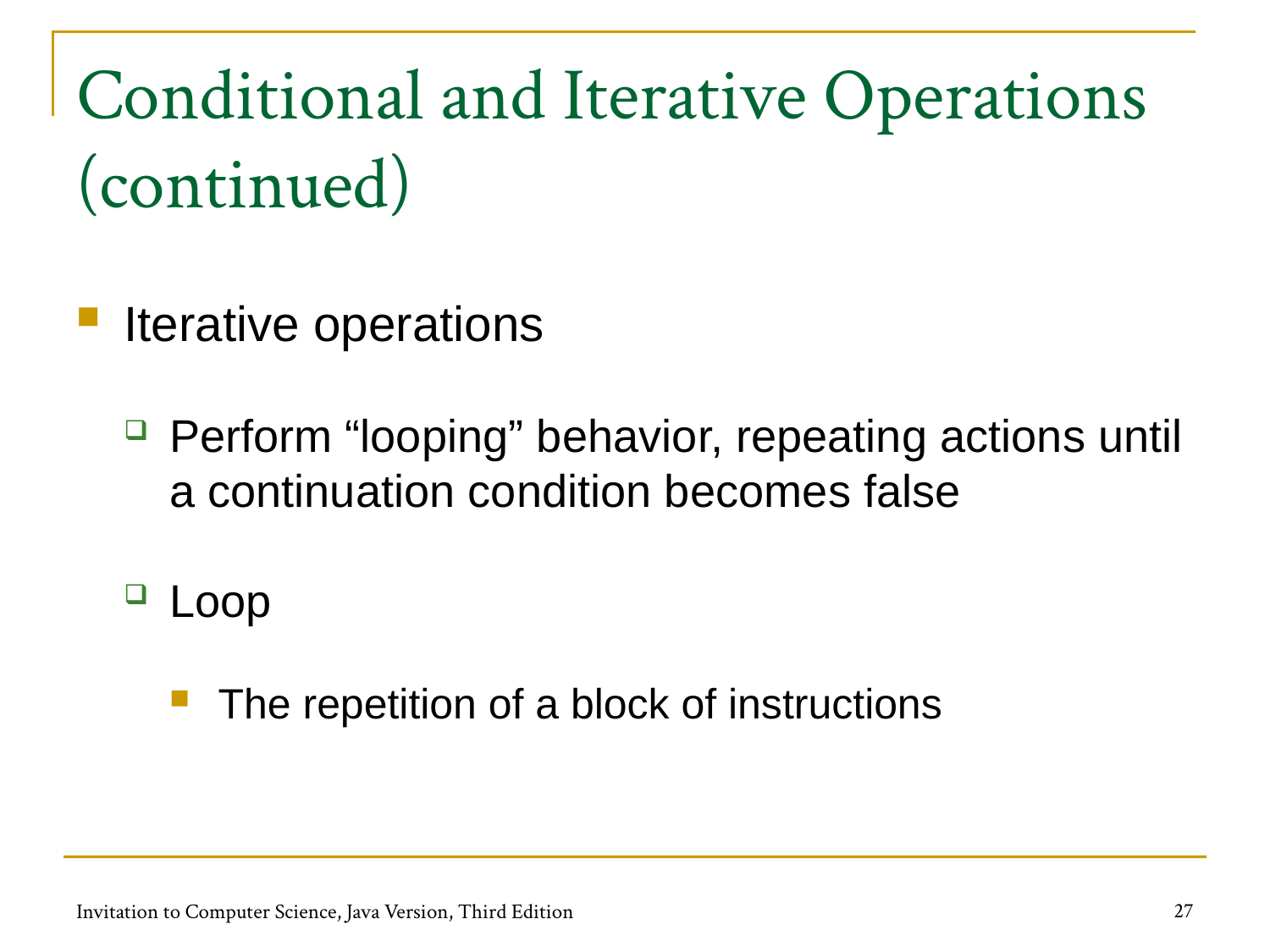

# Conditional and Iterative Operations (continued)
Iterative operations
Perform “looping” behavior, repeating actions until a continuation condition becomes false
Loop
The repetition of a block of instructions
27
Invitation to Computer Science, Java Version, Third Edition